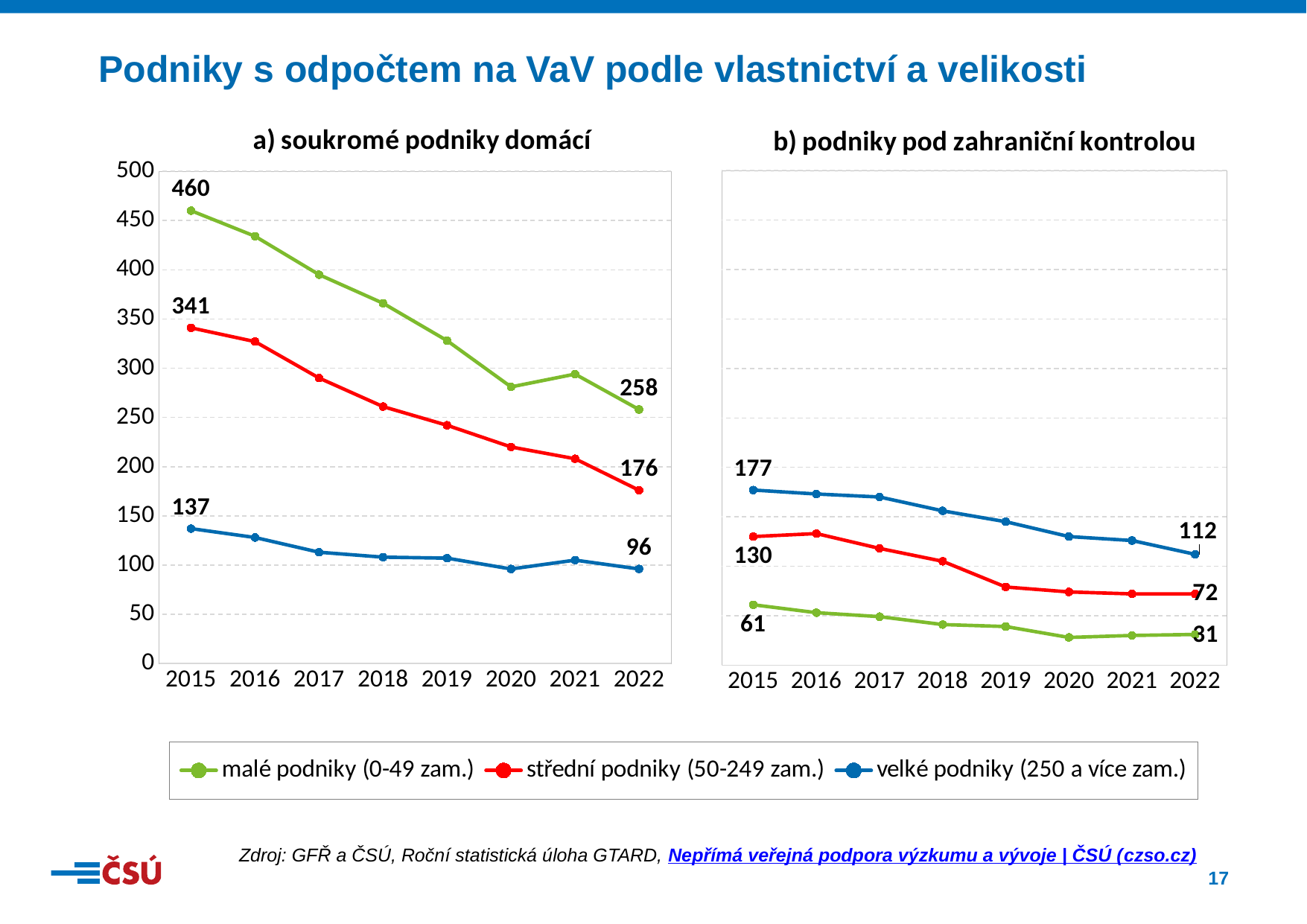

Podniky s odpočtem na VaV podle vlastnictví a velikosti

### Chart: a) soukromé podniky domácí

| Category | malé podniky (0-49 zam.) | střední podniky (50-249 zam.) | velké podniky (250 a více zam.) |
|---|---|---|---|
| 2015 | 460.0 | 341.0 | 137.0 |
| 2016 | 434.0 | 327.0 | 128.0 |
| 2017 | 395.0 | 290.0 | 113.0 |
| 2018 | 366.0 | 261.0 | 108.0 |
| 2019 | 328.0 | 242.0 | 107.0 |
| 2020 | 281.0 | 220.0 | 96.0 |
| 2021 | 294.0 | 208.0 | 105.0 |
| 2022 | 258.0 | 176.0 | 96.0 |

### Chart: b) podniky pod zahraniční kontrolou

| Category | malé podniky (0-49 zam.) | střední podniky (50-249 zam.) | velké podniky (250 a více zam.) |
|---|---|---|---|
| 2015 | 61.0 | 130.0 | 177.0 |
| 2016 | 53.0 | 133.0 | 173.0 |
| 2017 | 49.0 | 118.0 | 170.0 |
| 2018 | 41.0 | 105.0 | 156.0 |
| 2019 | 39.0 | 79.0 | 145.0 |
| 2020 | 28.0 | 74.0 | 130.0 |
| 2021 | 30.0 | 72.0 | 126.0 |
| 2022 | 31.0 | 72.0 | 112.0 |
Zdroj: GFŘ a ČSÚ, Roční statistická úloha GTARD, Nepřímá veřejná podpora výzkumu a vývoje | ČSÚ (czso.cz)